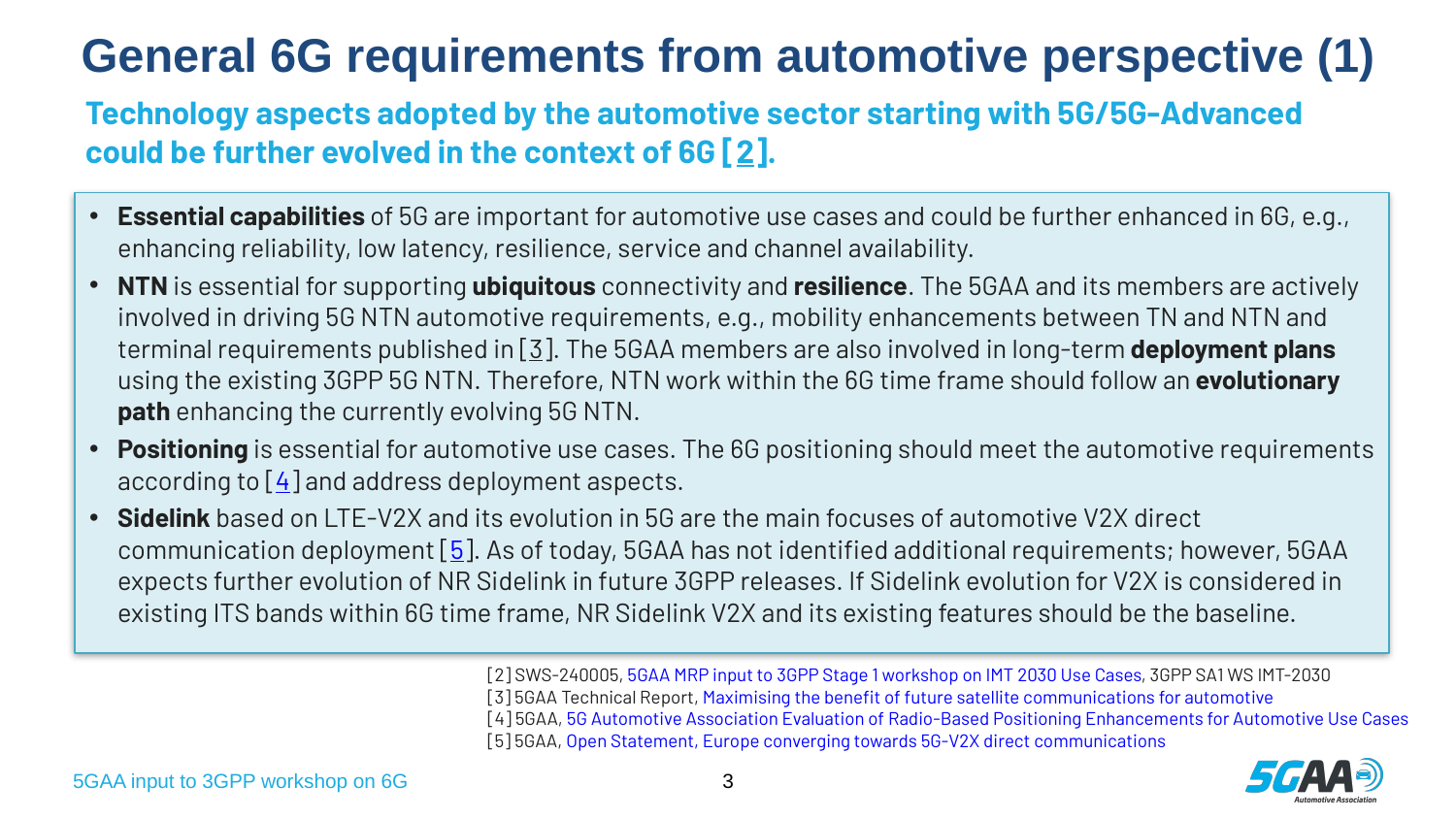

# General 6G requirements from automotive perspective (1)
Technology aspects adopted by the automotive sector starting with 5G/5G-Advanced
could be further evolved in the context of 6G [2].
Essential capabilities of 5G are important for automotive use cases and could be further enhanced in 6G, e.g., enhancing reliability, low latency, resilience, service and channel availability.
NTN is essential for supporting ubiquitous connectivity and resilience. The 5GAA and its members are actively involved in driving 5G NTN automotive requirements, e.g., mobility enhancements between TN and NTN and terminal requirements published in [3]. The 5GAA members are also involved in long-term deployment plans using the existing 3GPP 5G NTN. Therefore, NTN work within the 6G time frame should follow an evolutionary path enhancing the currently evolving 5G NTN.
Positioning is essential for automotive use cases. The 6G positioning should meet the automotive requirements according to [4] and address deployment aspects.
Sidelink based on LTE-V2X and its evolution in 5G are the main focuses of automotive V2X direct communication deployment [5]. As of today, 5GAA has not identified additional requirements; however, 5GAA expects further evolution of NR Sidelink in future 3GPP releases. If Sidelink evolution for V2X is considered in existing ITS bands within 6G time frame, NR Sidelink V2X and its existing features should be the baseline.
[2] SWS-240005, 5GAA MRP input to 3GPP Stage 1 workshop on IMT 2030 Use Cases, 3GPP SA1 WS IMT-2030
[3] 5GAA Technical Report, Maximising the benefit of future satellite communications for automotive
[4] 5GAA, 5G Automotive Association Evaluation of Radio-Based Positioning Enhancements for Automotive Use Cases
[5] 5GAA, Open Statement, Europe converging towards 5G-V2X direct communications
5GAA input to 3GPP workshop on 6G
3